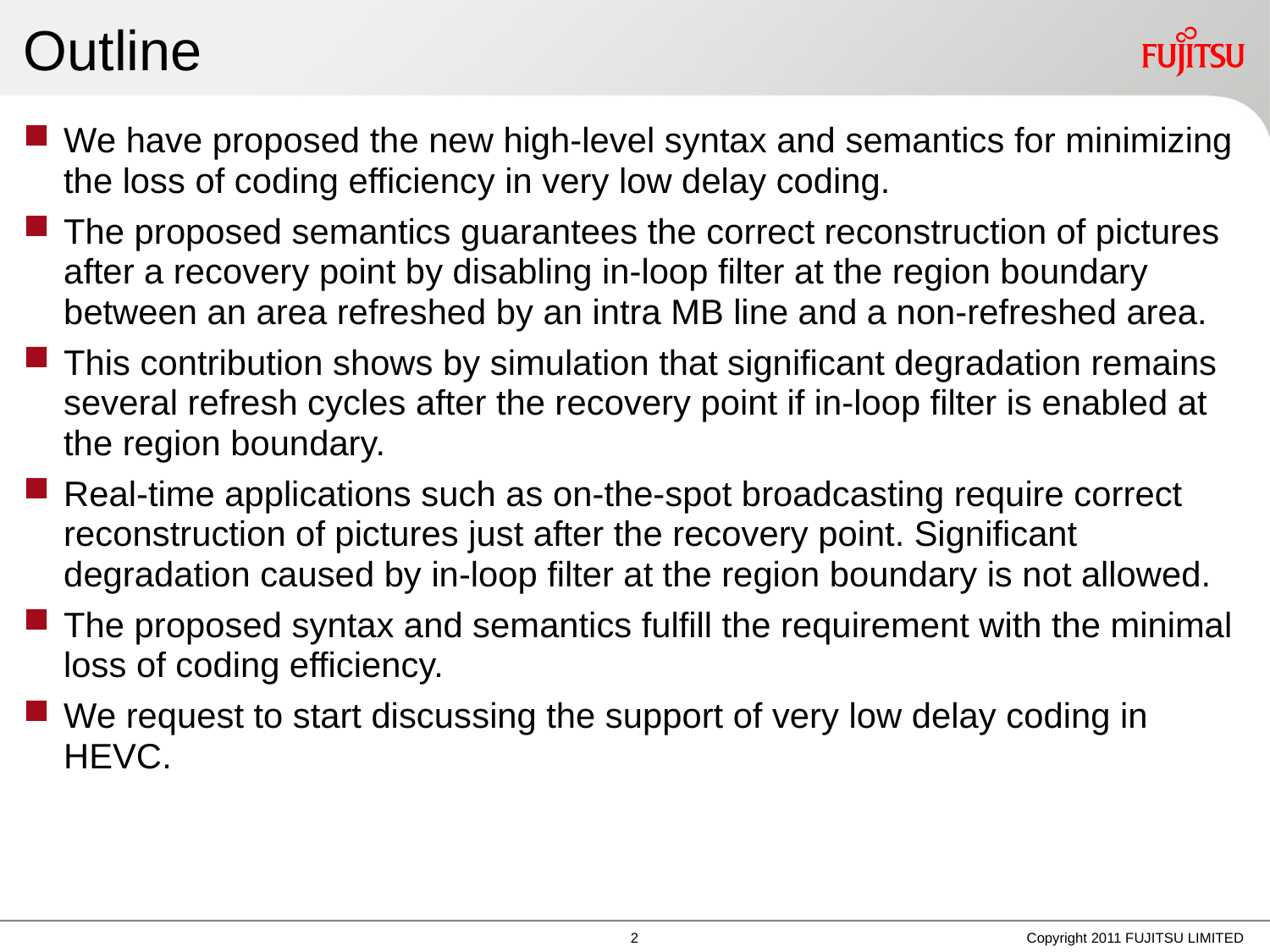

# Outline
We have proposed the new high-level syntax and semantics for minimizing the loss of coding efficiency in very low delay coding.
The proposed semantics guarantees the correct reconstruction of pictures after a recovery point by disabling in-loop filter at the region boundary between an area refreshed by an intra MB line and a non-refreshed area.
This contribution shows by simulation that significant degradation remains several refresh cycles after the recovery point if in-loop filter is enabled at the region boundary.
Real-time applications such as on-the-spot broadcasting require correct reconstruction of pictures just after the recovery point. Significant degradation caused by in-loop filter at the region boundary is not allowed.
The proposed syntax and semantics fulfill the requirement with the minimal loss of coding efficiency.
We request to start discussing the support of very low delay coding in HEVC.
2
Copyright 2011 FUJITSU LIMITED